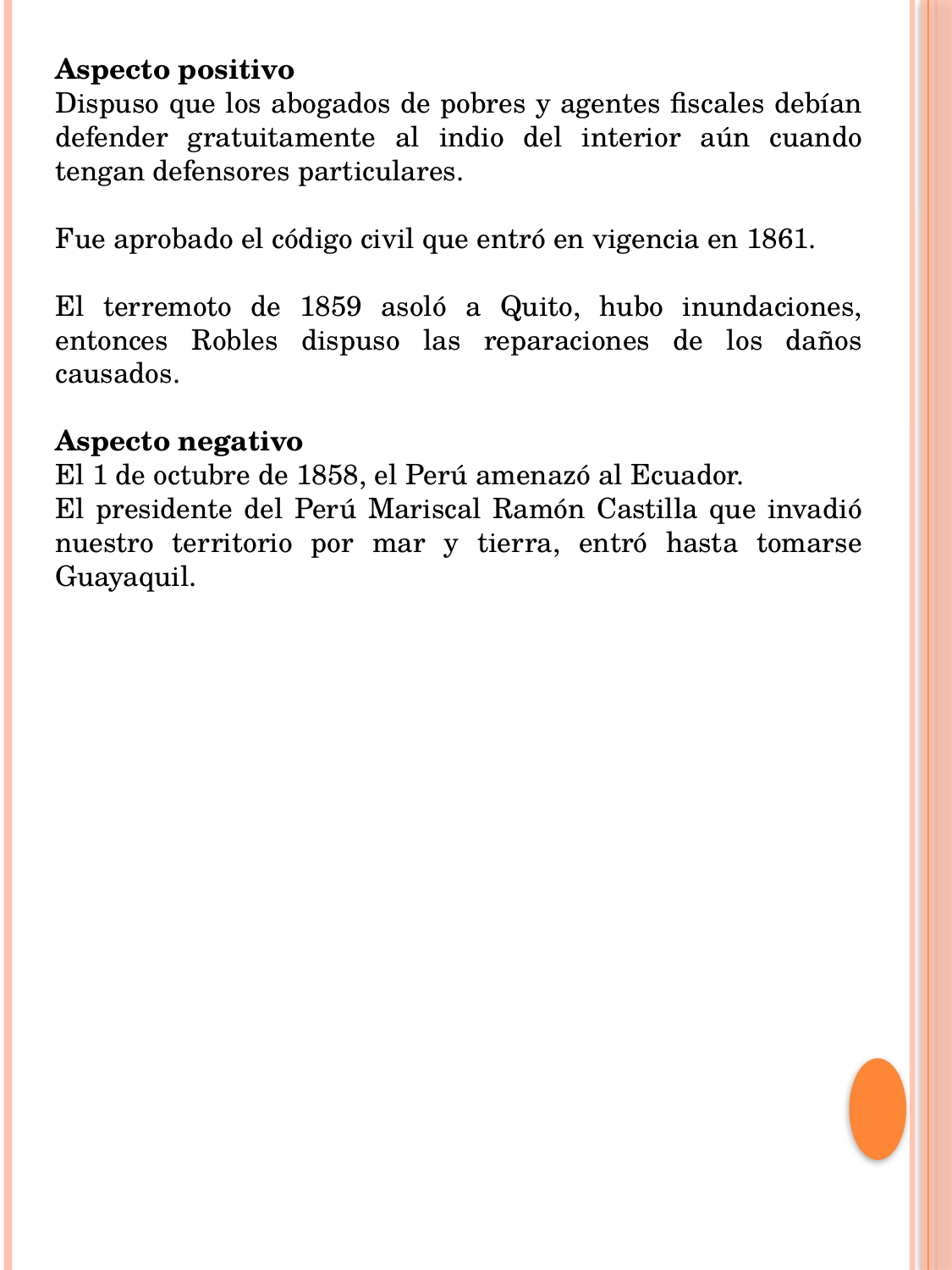

Aspecto positivo
Dispuso que los abogados de pobres y agentes fiscales debían defender gratuitamente al indio del interior aún cuando tengan defensores particulares.

Fue aprobado el código civil que entró en vigencia en 1861.

El terremoto de 1859 asoló a Quito, hubo inundaciones, entonces Robles dispuso las reparaciones de los daños causados.

Aspecto negativo
El 1 de octubre de 1858, el Perú amenazó al Ecuador.
El presidente del Perú Mariscal Ramón Castilla que invadió nuestro territorio por mar y tierra, entró hasta tomarse Guayaquil.